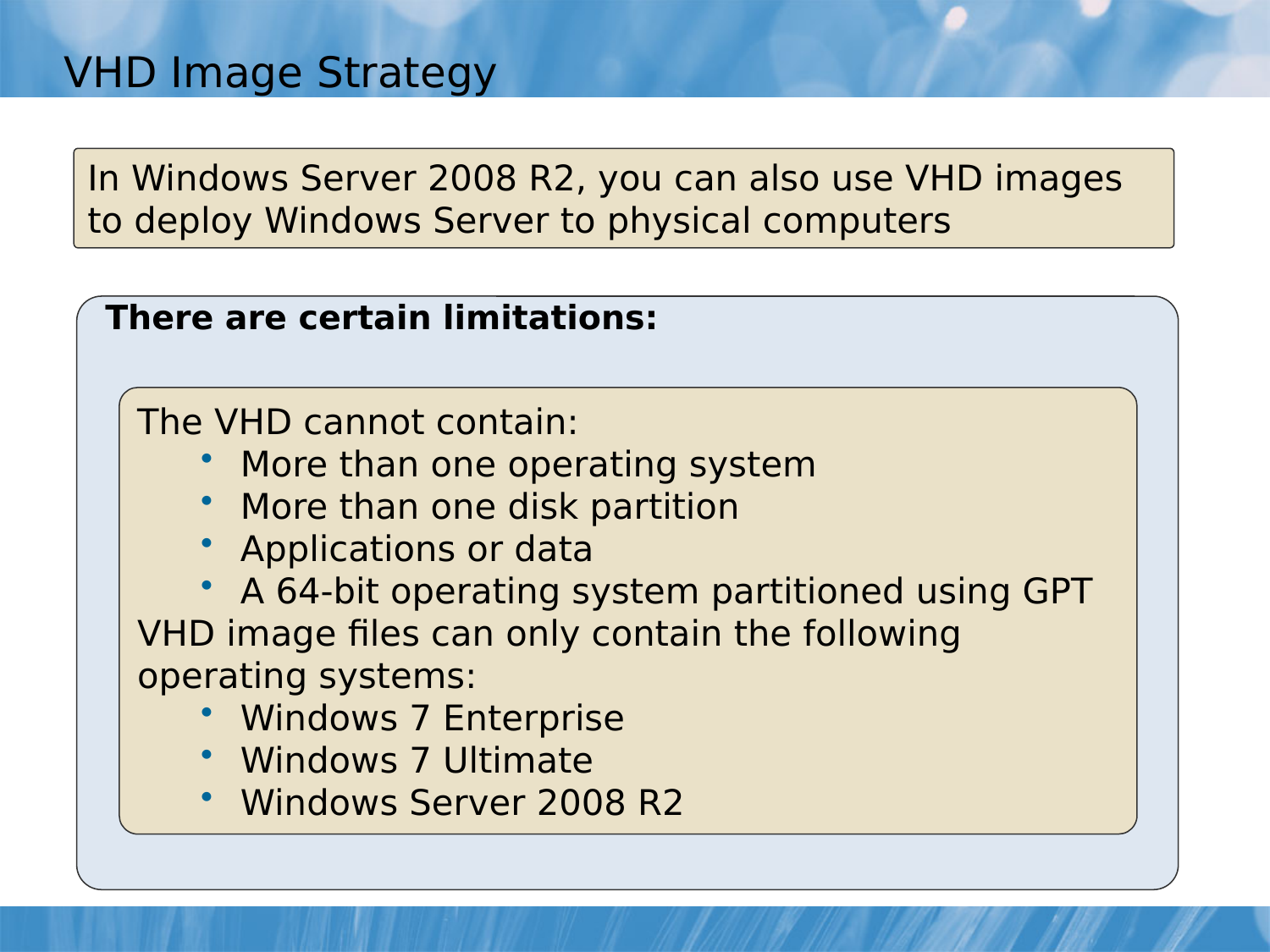

# VHD Image Strategy
In Windows Server 2008 R2, you can also use VHD images to deploy Windows Server to physical computers
There are certain limitations:

The VHD cannot contain:
More than one operating system
More than one disk partition
Applications or data
A 64-bit operating system partitioned using GPT
VHD image files can only contain the following operating systems:
Windows 7 Enterprise
Windows 7 Ultimate
Windows Server 2008 R2